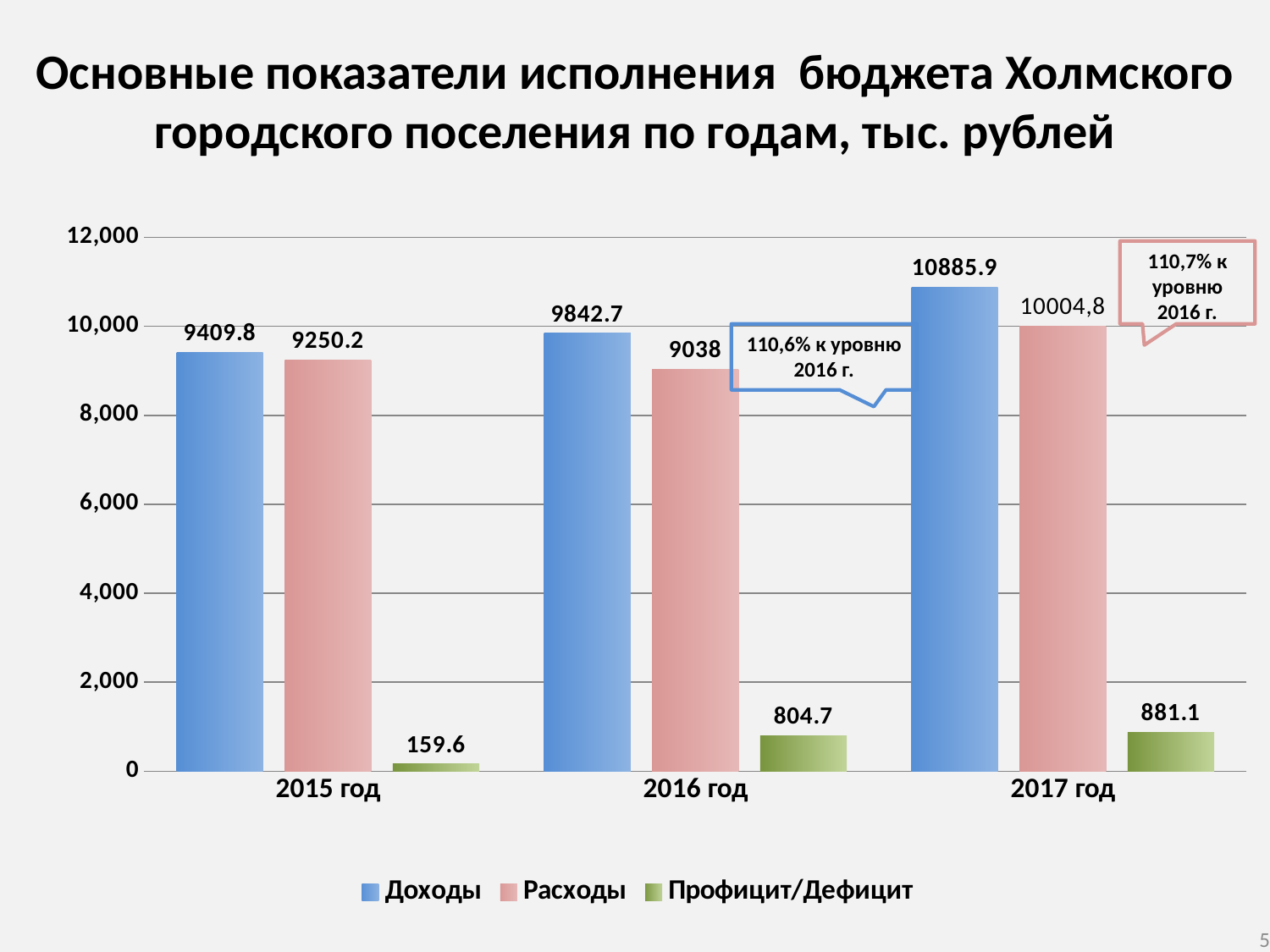

Основные показатели исполнения  бюджета Холмского городского поселения по годам, тыс. рублей

### Chart

| Category | Доходы | Расходы | Профицит/Дефицит |
|---|---|---|---|
| 2015 год | 9409.799999999997 | 9250.2 | 159.6 |
| 2016 год | 9842.7 | 9038.0 | 804.7 |
| 2017 год | 10885.9 | 10004.799999999997 | 881.1 |
110,7% к уровню 2016 г.
110,6% к уровню 2016 г.
5